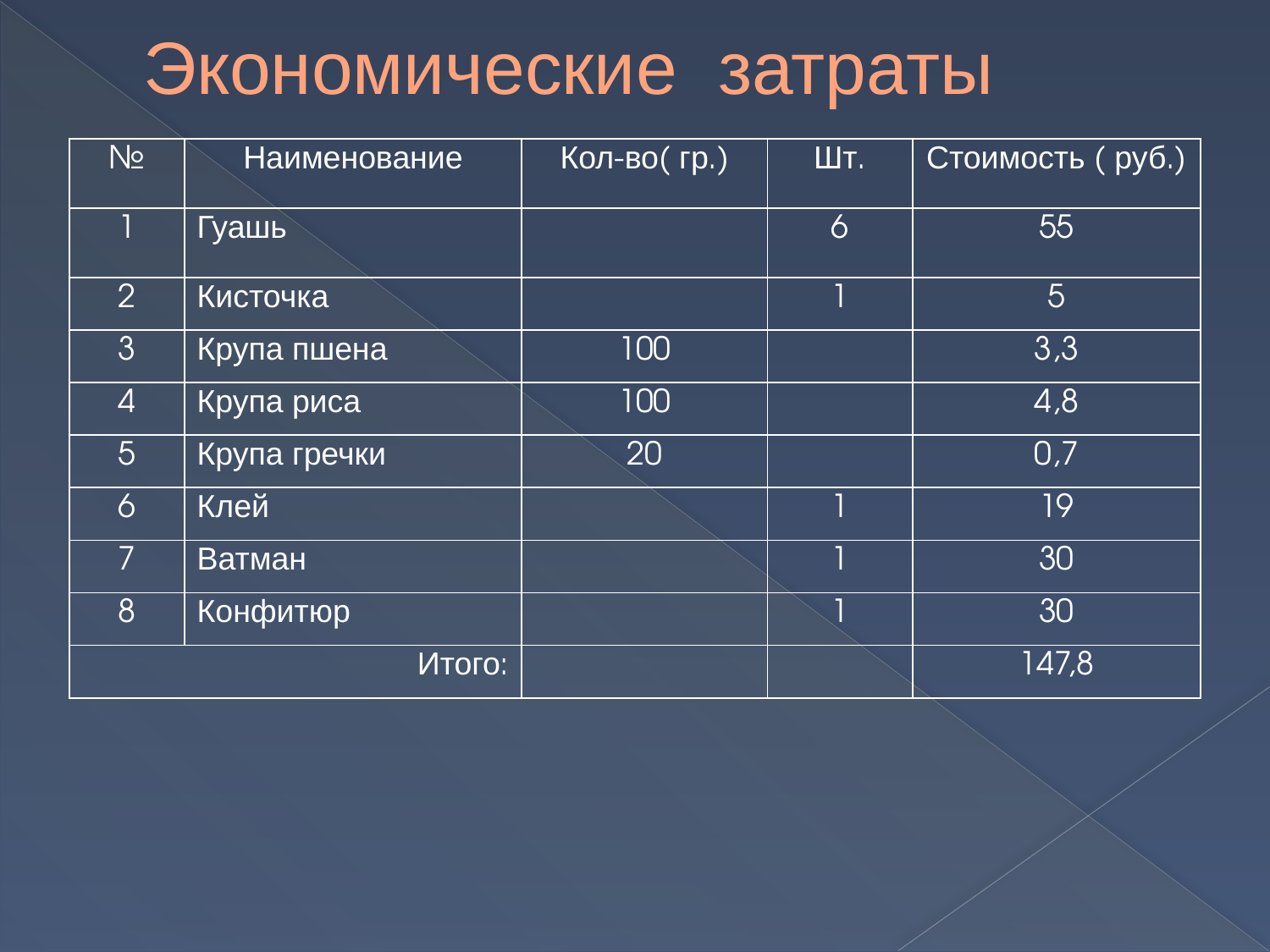

# Экономические  затраты
| № | Наименование | Кол-во( гр.) | Шт. | Стоимость ( руб.) |
| --- | --- | --- | --- | --- |
| 1 | Гуашь |  | 6 | 55 |
| 2 | Кисточка |  | 1 | 5 |
| 3 | Крупа пшена | 100 |  | 3,3 |
| 4 | Крупа риса | 100 |  | 4,8 |
| 5 | Крупа гречки | 20 |  | 0,7 |
| 6 | Клей |  | 1 | 19 |
| 7 | Ватман |  | 1 | 30 |
| 8 | Конфитюр |  | 1 | 30 |
| Итого: |  |  |  | 147,8 |